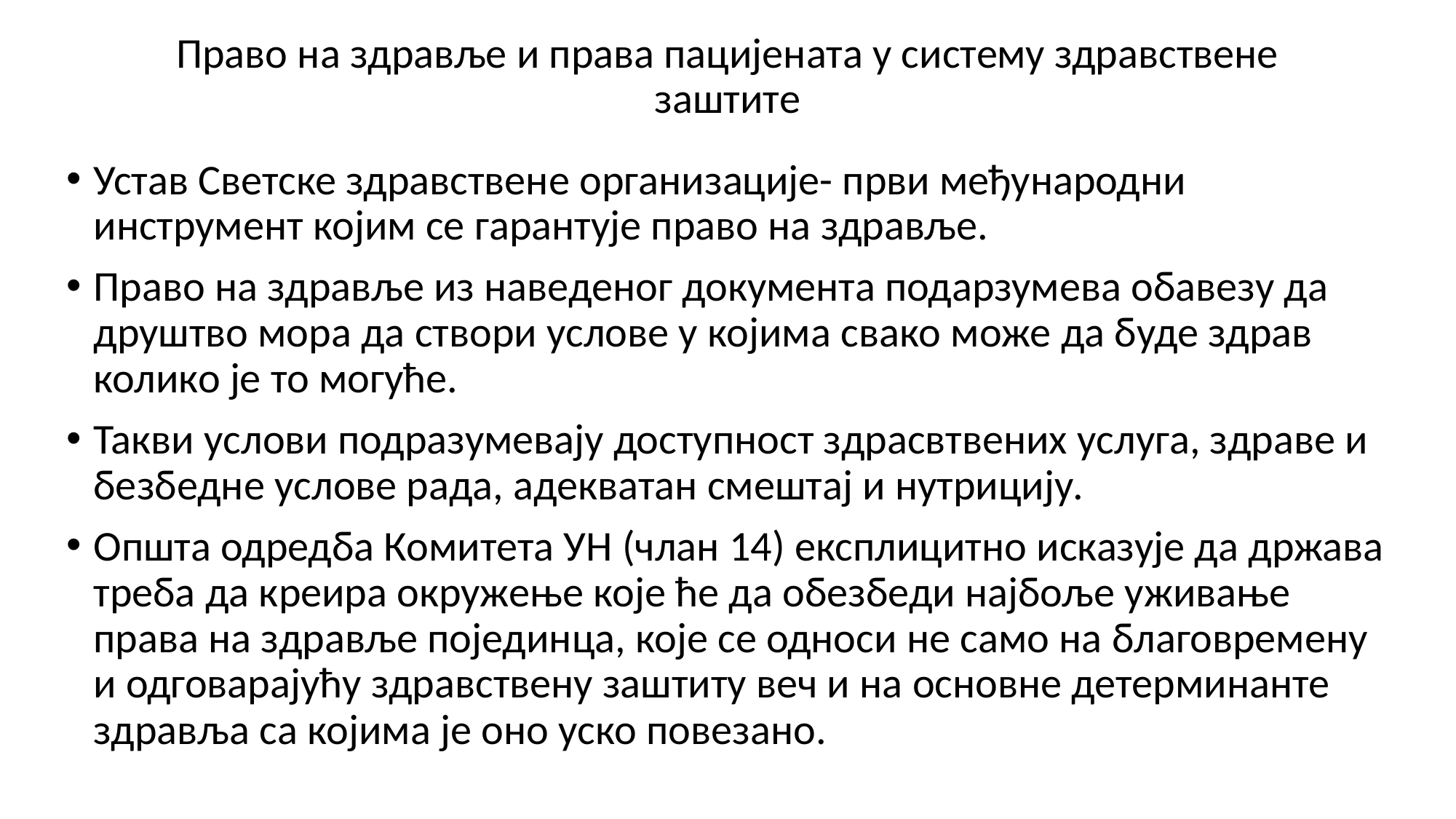

# Право на здравље и права пацијената у систему здравствене заштите
Устав Светске здравствене организације- први међународни инструмент којим се гарантује право на здравље.
Право на здравље из наведеног документа подарзумева обавезу да друштво мора да створи услове у којима свако може да буде здрав колико је то могуће.
Такви услови подразумевају доступност здрасвтвених услуга, здраве и безбедне услове рада, адекватан смештај и нутрицију.
Општа одредба Комитета УН (члан 14) експлицитно исказује да држава треба да креира окружење које ће да обезбеди најбоље уживање права на здравље појединца, које се односи не само на благовремену и одговарајућу здравствену заштиту веч и на основне детерминанте здравља са којима је оно уско повезано.